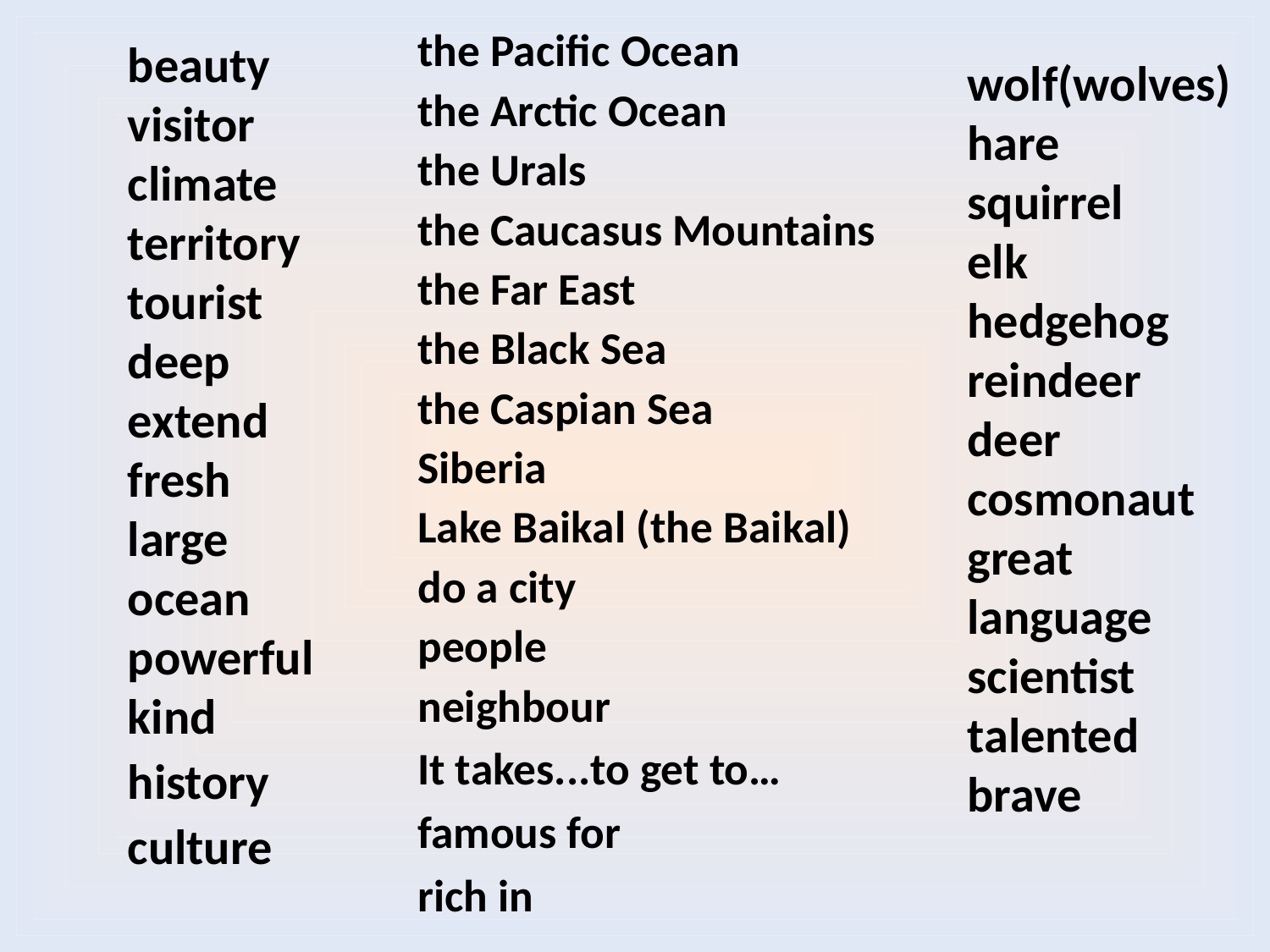

the Pacific Ocean
the Arctic Ocean
the Urals
the Caucasus Mountains
the Far East
the Black Sea
the Caspian Sea
Siberia
Lake Baikal (the Baikal)
do a city
people
neighbour
It takes...to get to…
famous for
rich in

beauty
visitor
climate
territory
tourist
deep
extend
fresh
large
ocean
powerful
kind
history
culture

wolf(wolves)
hare
squirrel
elk
hedgehog
reindeer
deer
cosmonaut
great
language
scientist
talented
brave